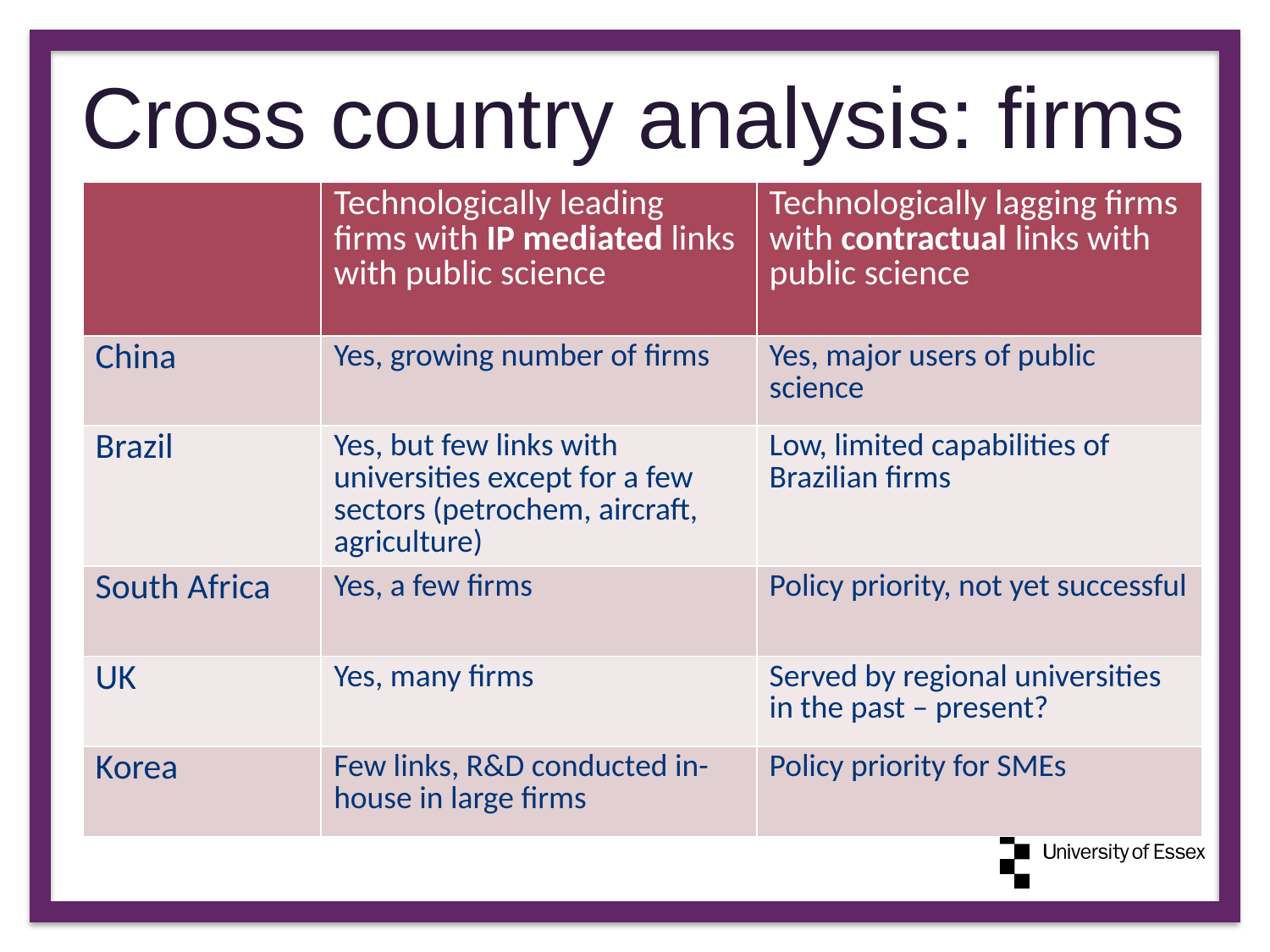

# Cross country analysis: firms
|  | Technologically leading firms with IP mediated links with public science | Technologically lagging firms with contractual links with public science |
| --- | --- | --- |
| China | Yes, growing number of firms | Yes, major users of public science |
| Brazil | Yes, but few links with universities except for a few sectors (petrochem, aircraft, agriculture) | Low, limited capabilities of Brazilian firms |
| South Africa | Yes, a few firms | Policy priority, not yet successful |
| UK | Yes, many firms | Served by regional universities in the past – present? |
| Korea | Few links, R&D conducted in-house in large firms | Policy priority for SMEs |